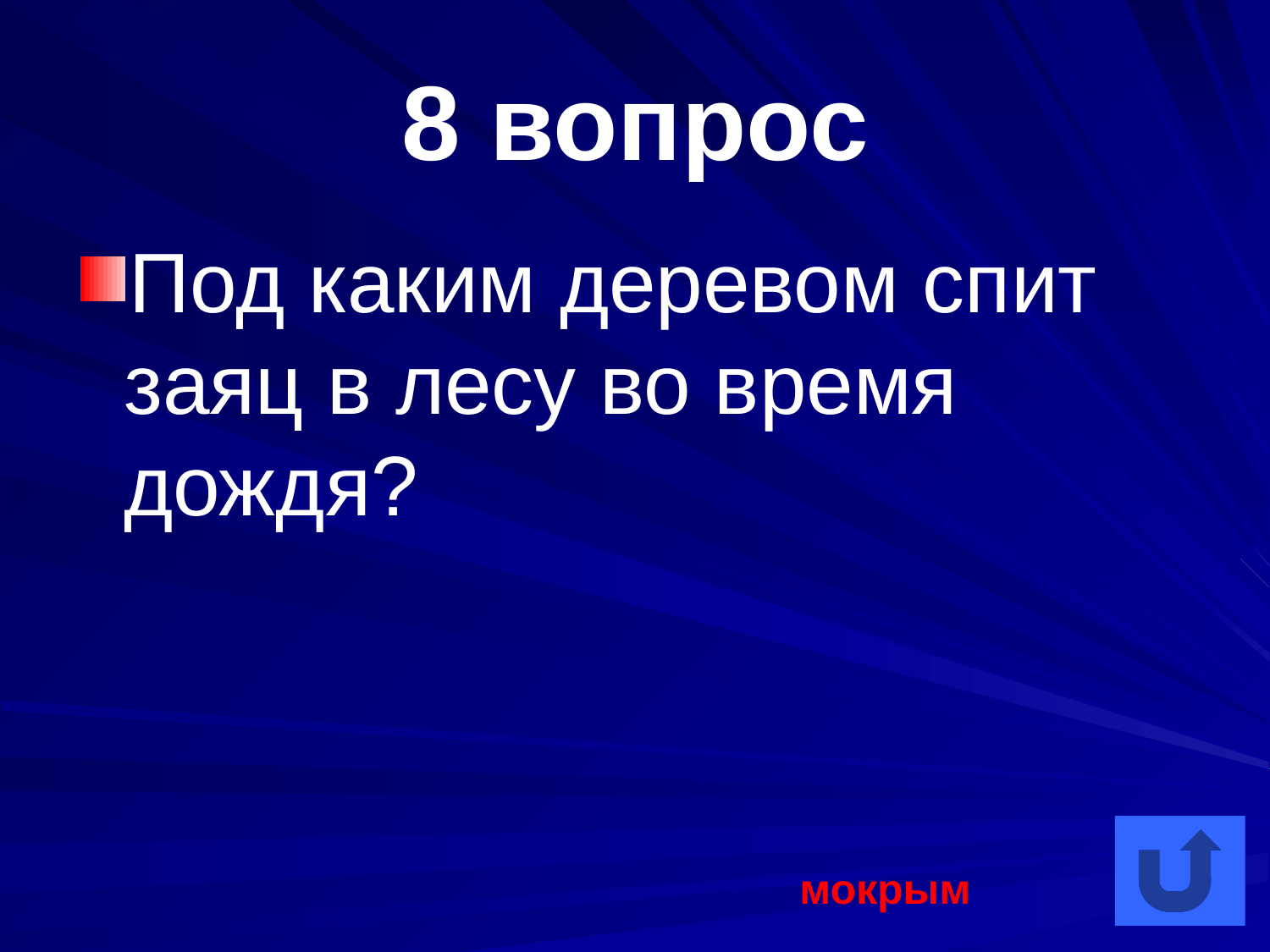

# 8 вопрос
Под каким деревом спит заяц в лесу во время дождя?

мокрым